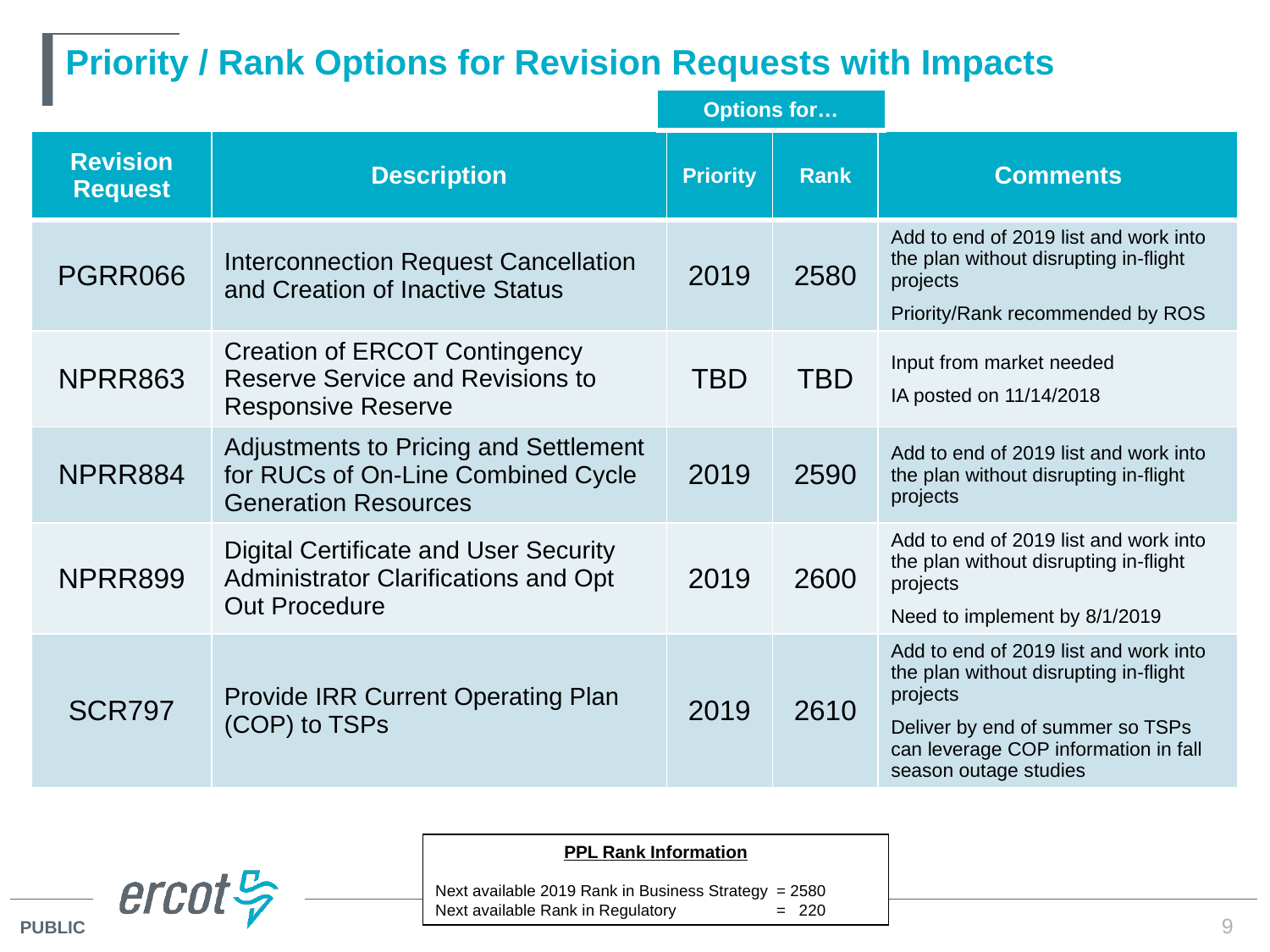

# Priority / Rank Options for Revision Requests with Impacts
| Options for… |
| --- |
| Revision Request | Description | Priority | Rank | Comments |
| --- | --- | --- | --- | --- |
| PGRR066 | Interconnection Request Cancellation and Creation of Inactive Status | 2019 | 2580 | Add to end of 2019 list and work into the plan without disrupting in-flight projects Priority/Rank recommended by ROS |
| NPRR863 | Creation of ERCOT Contingency Reserve Service and Revisions to Responsive Reserve | TBD | TBD | Input from market needed IA posted on 11/14/2018 |
| NPRR884 | Adjustments to Pricing and Settlement for RUCs of On-Line Combined Cycle Generation Resources | 2019 | 2590 | Add to end of 2019 list and work into the plan without disrupting in-flight projects |
| NPRR899 | Digital Certificate and User Security Administrator Clarifications and Opt Out Procedure | 2019 | 2600 | Add to end of 2019 list and work into the plan without disrupting in-flight projects Need to implement by 8/1/2019 |
| SCR797 | Provide IRR Current Operating Plan (COP) to TSPs | 2019 | 2610 | Add to end of 2019 list and work into the plan without disrupting in-flight projects Deliver by end of summer so TSPs can leverage COP information in fall season outage studies |
PPL Rank Information

Next available 2019 Rank in Business Strategy 	= 2580
Next available Rank in Regulatory	=   220
9